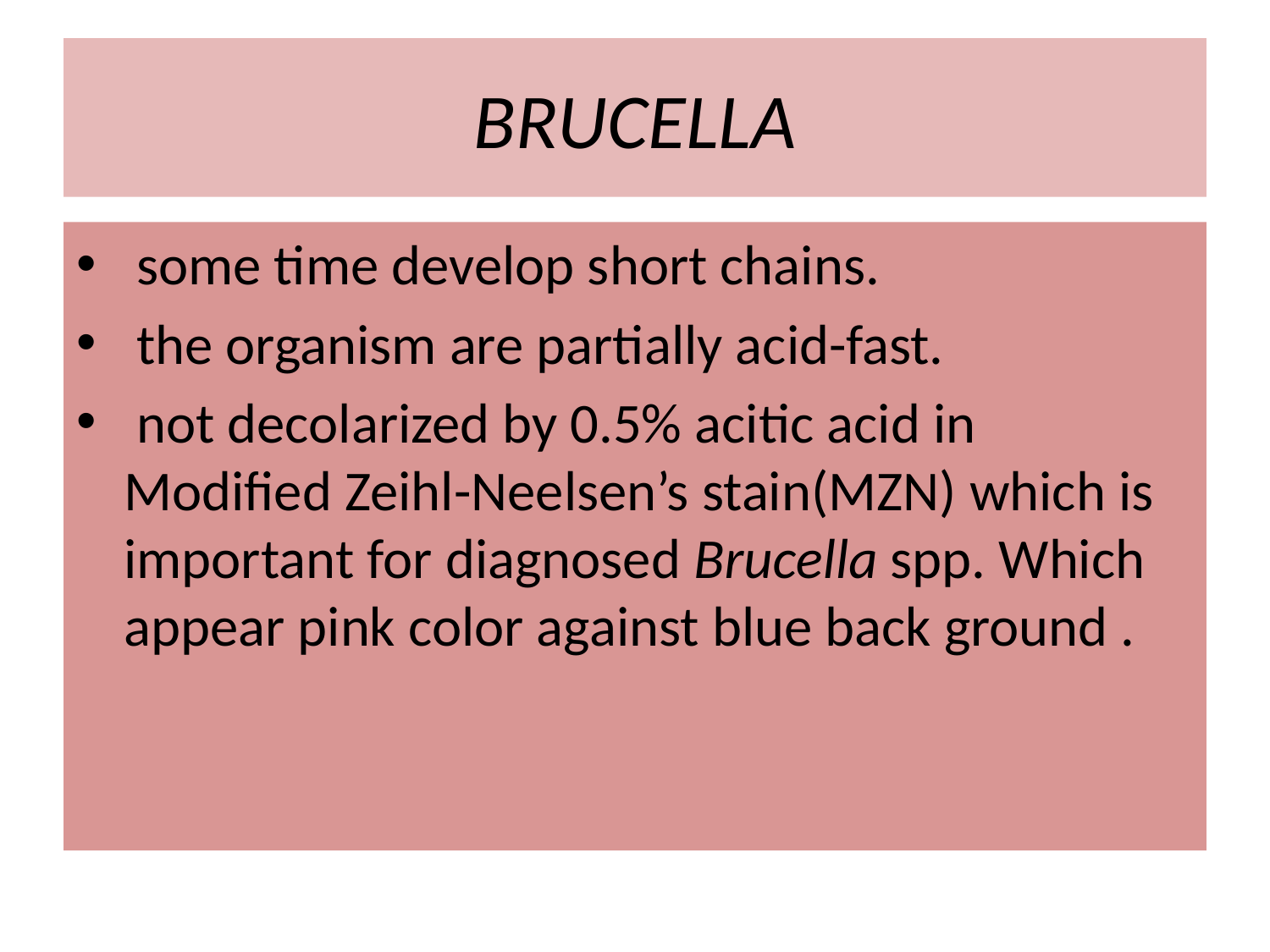

# BRUCELLA
 some time develop short chains.
 the organism are partially acid-fast.
 not decolarized by 0.5% acitic acid in Modified Zeihl-Neelsen’s stain(MZN) which is important for diagnosed Brucella spp. Which appear pink color against blue back ground .